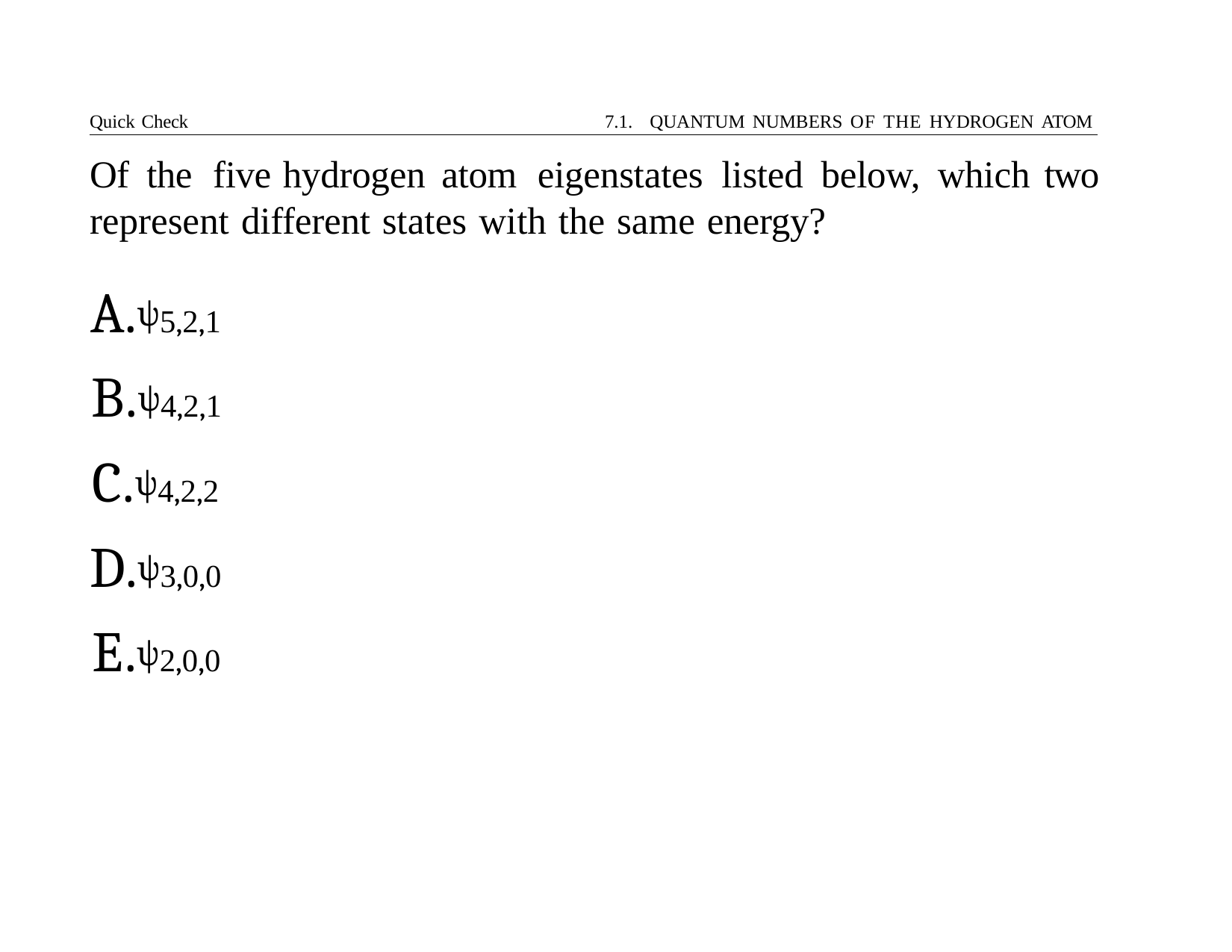

Quick Check	7.1.  QUANTUM NUMBERS OF THE HYDROGEN ATOM

# Of	the	five	hydrogen	atom	eigenstates	listed	below,	which	two represent different states with the same energy?
ψ5,2,1
ψ4,2,1
ψ4,2,2
ψ3,0,0
ψ2,0,0